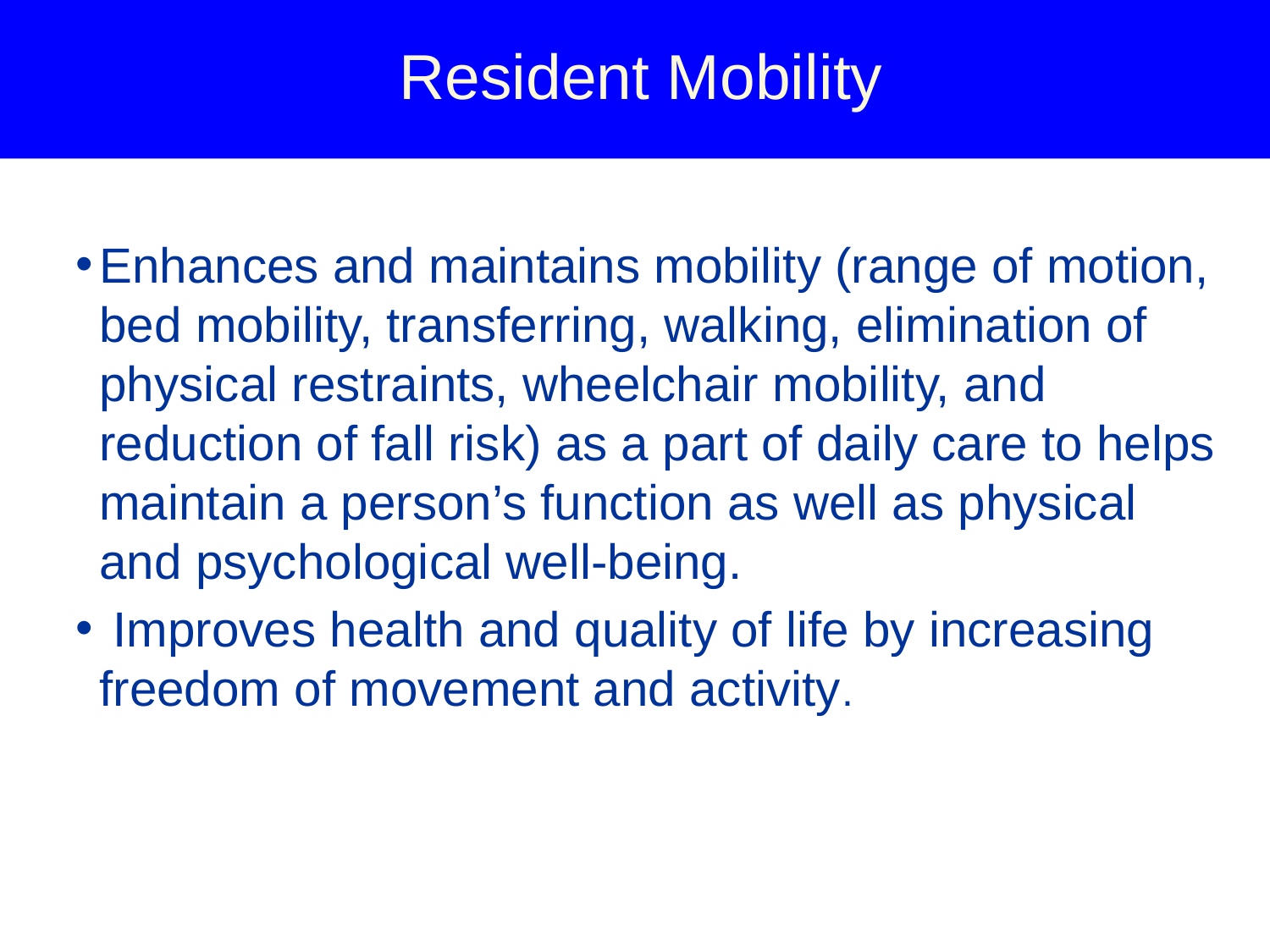

# Resident Mobility

Enhances and maintains mobility (range of motion, bed mobility, transferring, walking, elimination of  physical restraints, wheelchair mobility, and reduction of fall risk) as a part of daily care to helps maintain a person’s function as well as physical and psychological well-being.
 Improves health and quality of life by increasing freedom of movement and activity.